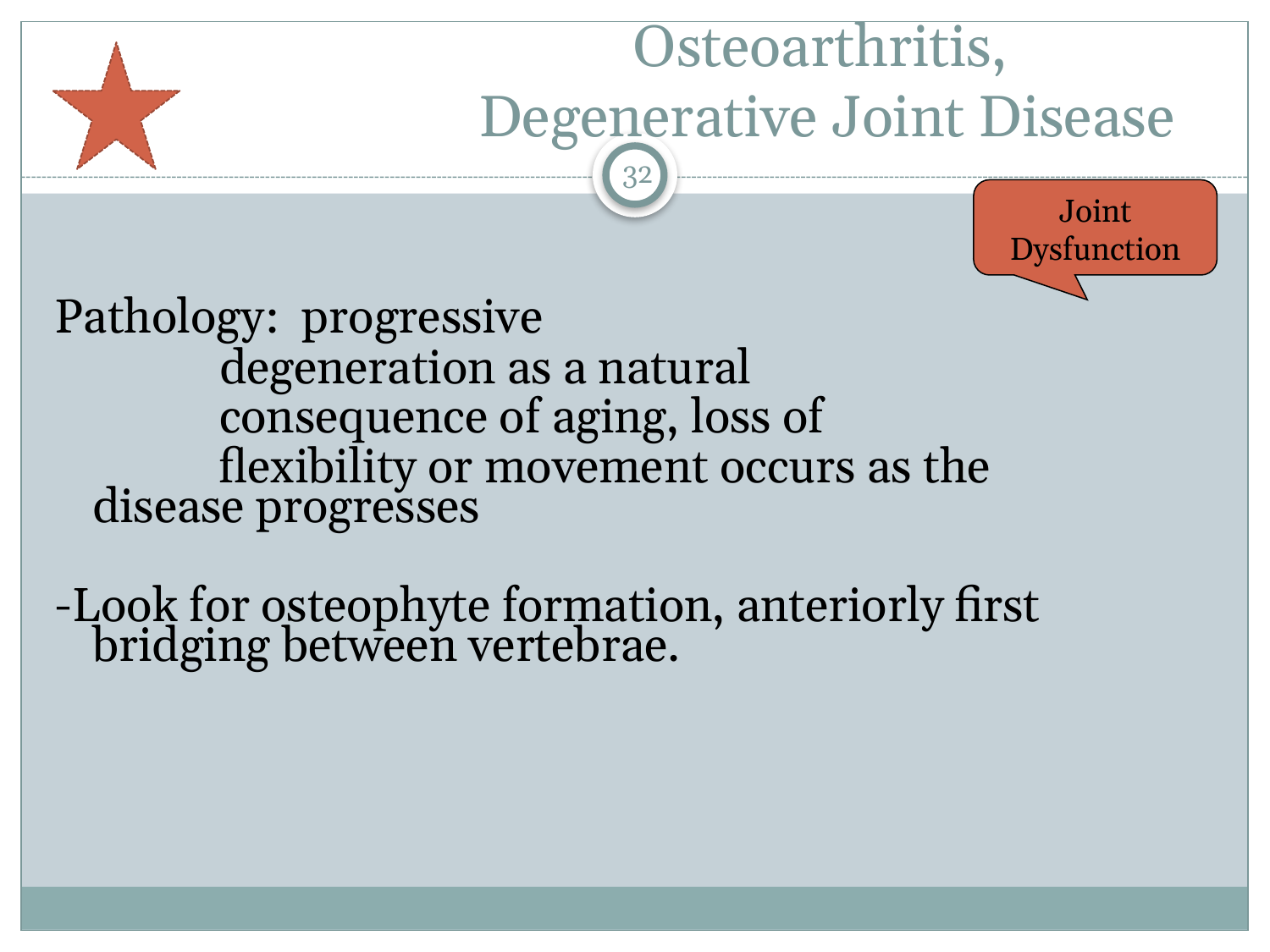

# Osteoarthritis, Degenerative Joint Disease

32
Joint Dysfunction

Pathology:  progressive
		degeneration as a natural
		consequence of aging, loss of
		flexibility or movement occurs as the 	disease progresses

-Look for osteophyte formation, anteriorly first bridging between vertebrae.